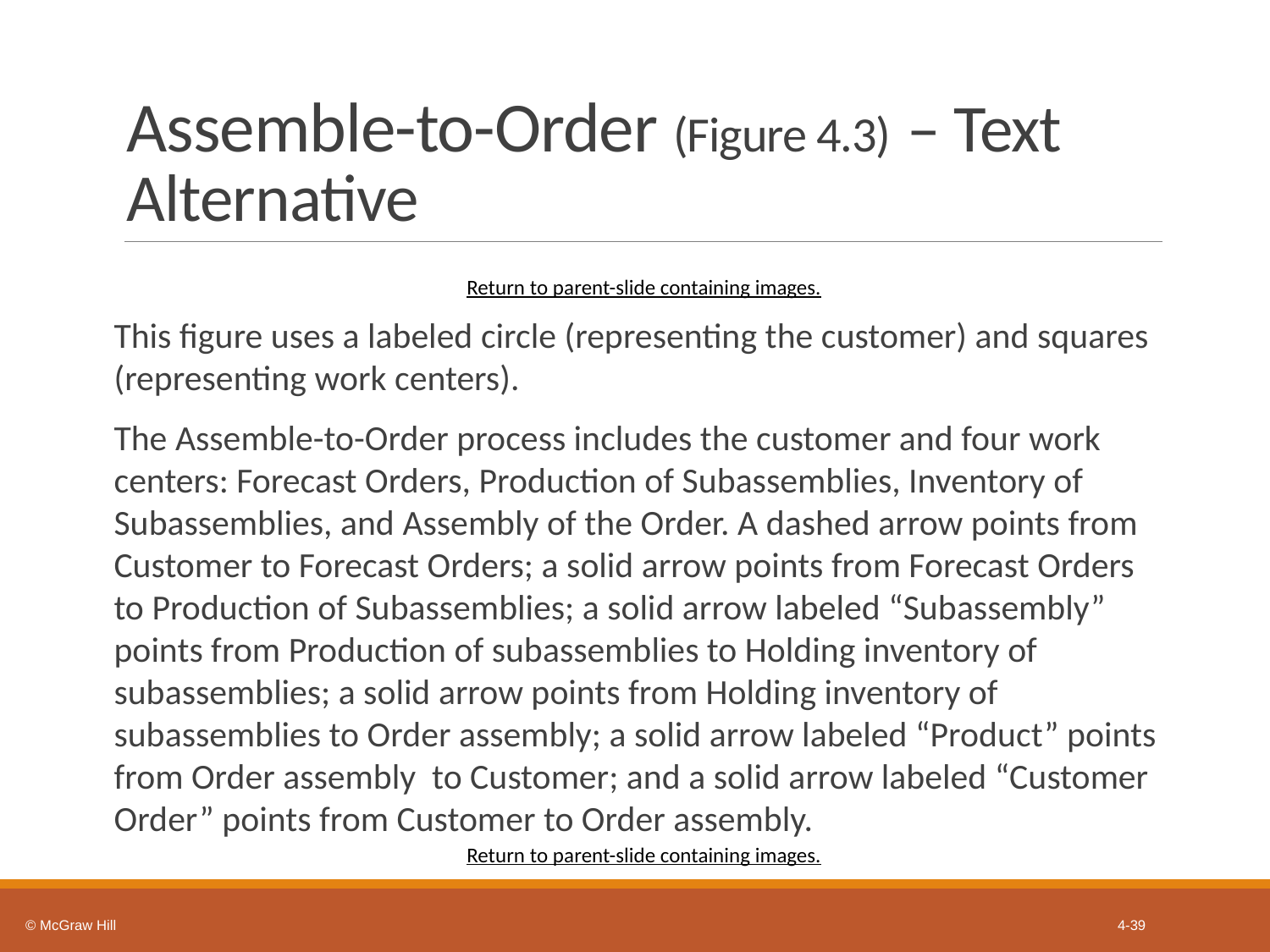

# Assemble-to-Order (Figure 4.3) – Text Alternative
Return to parent-slide containing images.
This figure uses a labeled circle (representing the customer) and squares (representing work centers).
The Assemble-to-Order process includes the customer and four work centers: Forecast Orders, Production of Subassemblies, Inventory of Subassemblies, and Assembly of the Order. A dashed arrow points from Customer to Forecast Orders; a solid arrow points from Forecast Orders to Production of Subassemblies; a solid arrow labeled “Subassembly” points from Production of subassemblies to Holding inventory of subassemblies; a solid arrow points from Holding inventory of subassemblies to Order assembly; a solid arrow labeled “Product” points from Order assembly  to Customer; and a solid arrow labeled “Customer Order” points from Customer to Order assembly.
Return to parent-slide containing images.